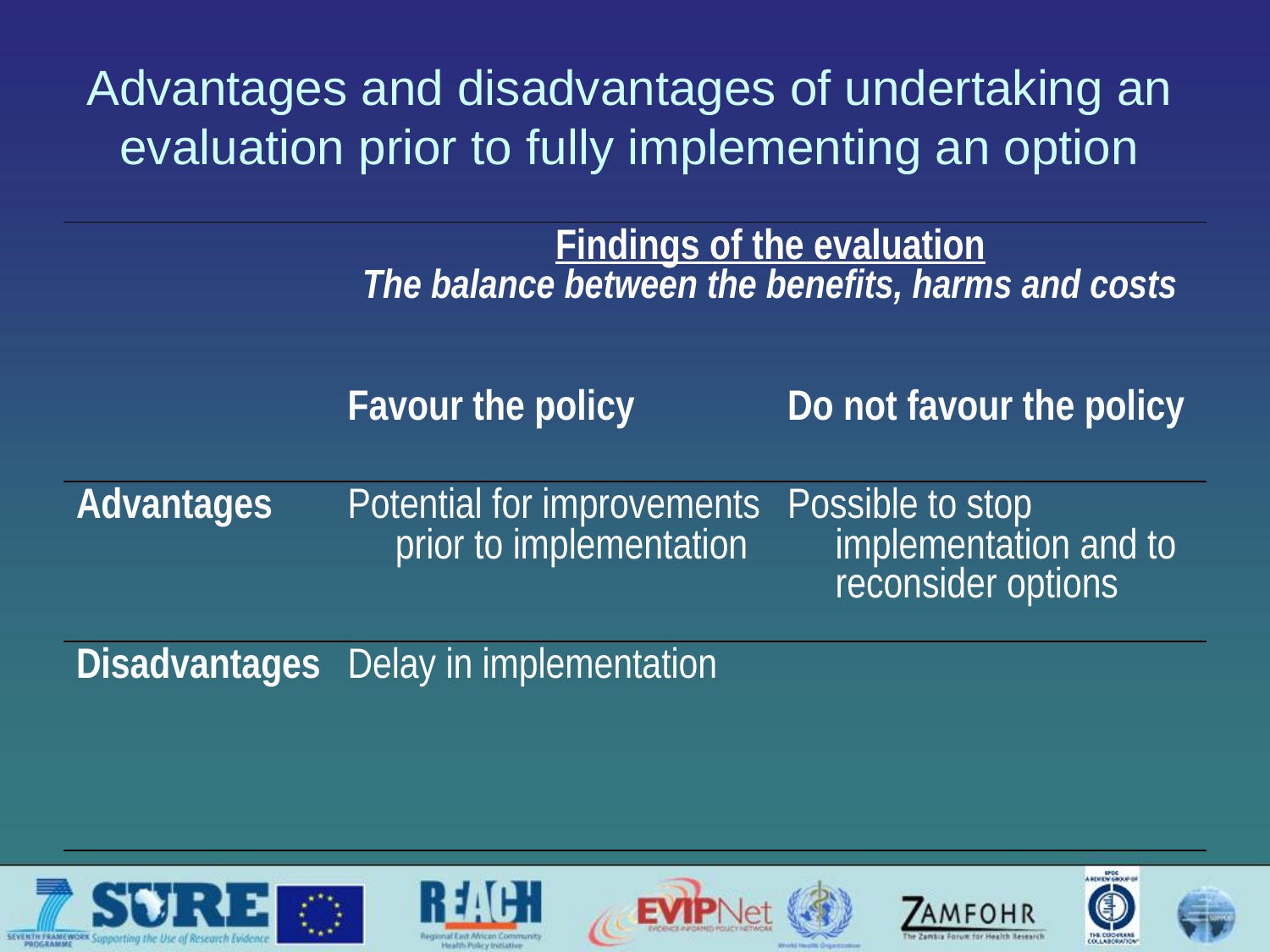

# Advantages and disadvantages of undertaking an evaluation prior to fully implementing an option
|  | Findings of the evaluation The balance between the benefits, harms and costs |  |
| --- | --- | --- |
|  | Favour the policy | Do not favour the policy |
| Advantages | Potential for improvements prior to implementation | Possible to stop implementation and to reconsider options |
| Disadvantages | Delay in implementation |  |